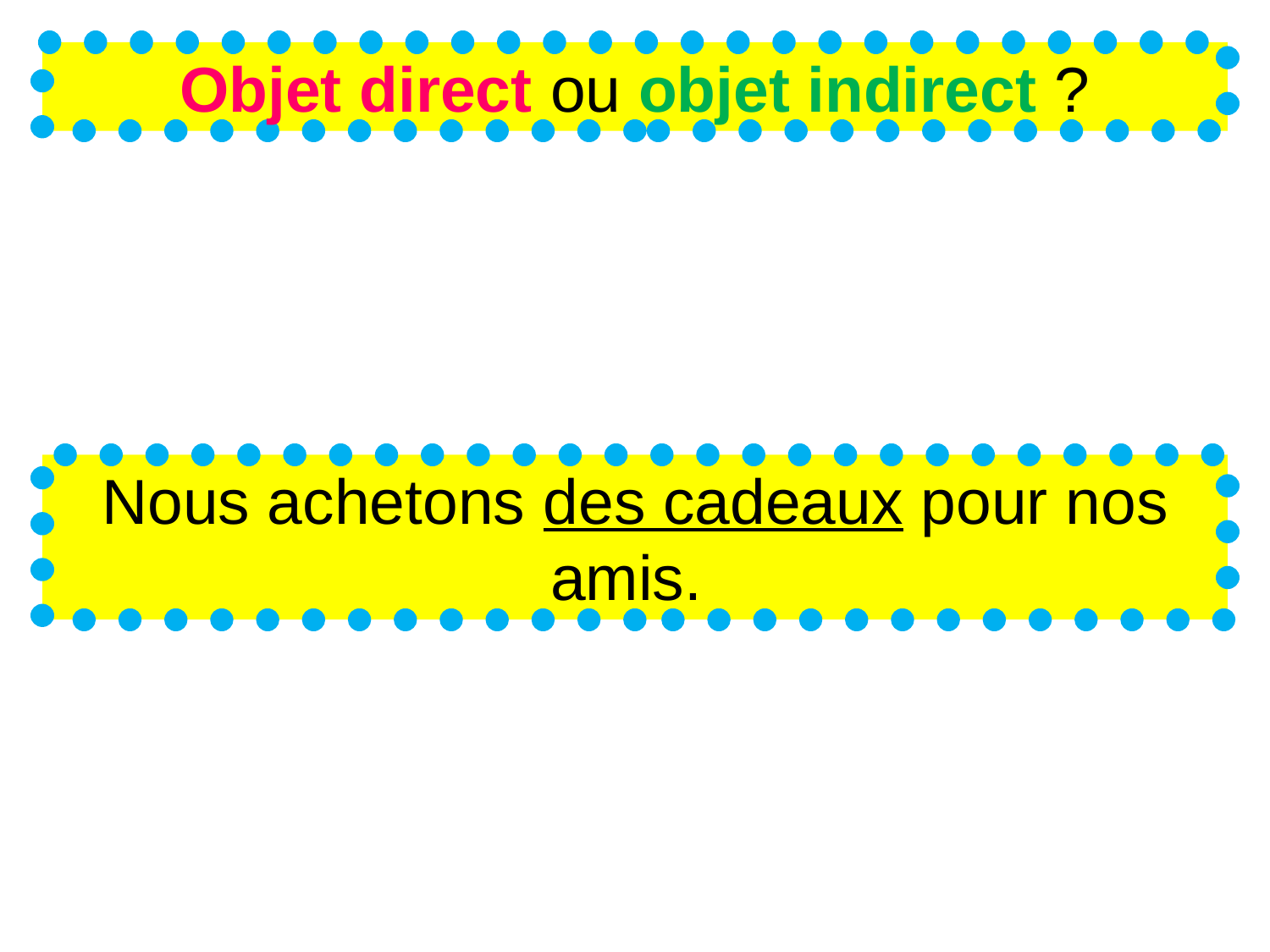

Objet direct ou objet indirect ?
Nous achetons des cadeaux pour nos amis.